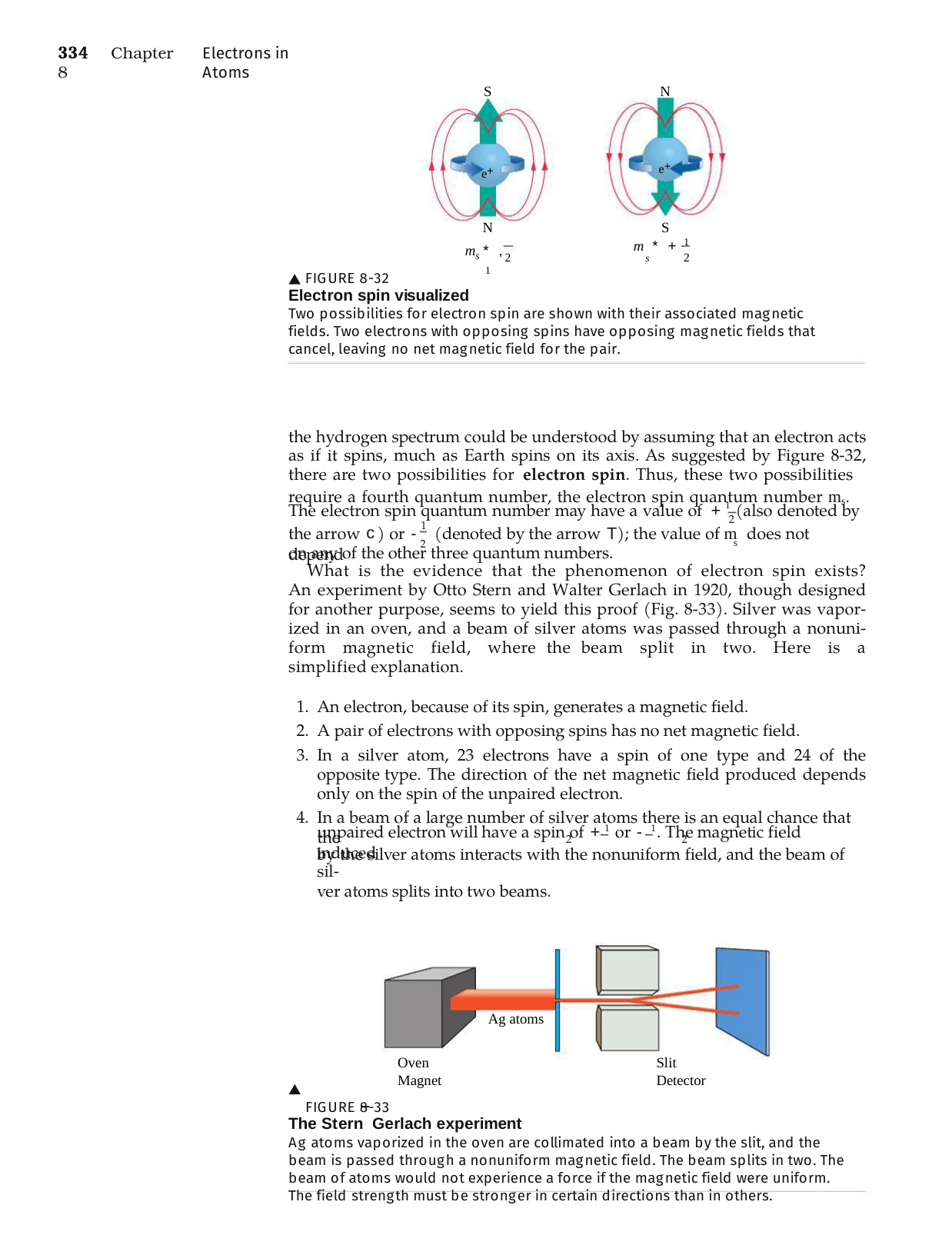

334	Chapter 8
Electrons in Atoms
S
N
e+
e+
N
ms * , 1
S
m  * + 1
2	s 	2
 FIGURE 8-32
Electron spin visualized
Two possibilities for electron spin are shown with their associated magnetic fields. Two electrons with opposing spins have opposing magnetic fields that cancel, leaving no net magnetic field for the pair.

the hydrogen spectrum could be understood by assuming that an electron acts as if it spins, much as Earth spins on its axis. As suggested by Figure 8-32, there are two possibilities for  electron spin. Thus, these two possibilities
require a fourth quantum number, the electron spin quantum number ms.
The electron spin quantum number may have a value of  + 1  (also denoted by
2
1
c
the arrow    ) or -   (denoted by the arrow T); the value of m  does not depend
2	s
on any of the other three quantum numbers.
What  is  the  evidence  that  the  phenomenon  of  electron  spin  exists? An experiment by Otto Stern and Walter Gerlach in 1920, though designed for another purpose, seems to yield this proof (Fig. 8-33). Silver was vapor- ized in an oven, and a beam of silver atoms was passed through a nonuni- form  magnetic  field,  where the beam  split  in  two.  Here  is  a simplified explanation.
An electron, because of its spin, generates a magnetic field.
A pair of electrons with opposing spins has no net magnetic field.
In a silver atom, 23 electrons have a spin of one type and 24 of the opposite type. The direction of the net magnetic field produced depends only on the spin of the unpaired electron.
In a beam of a large number of silver atoms there is an equal chance that the
unpaired electron will have a spin of + 1  or - 1. The magnetic field induced
2	2
by the silver atoms interacts with the nonuniform field, and the beam of sil-
ver atoms splits into two beams.
Ag atoms

Oven	Slit	Magnet	Detector
 FIGURE 8-33
The Stern  Gerlach experiment
Ag atoms vaporized in the oven are collimated into a beam by the slit, and the beam is passed through a nonuniform magnetic field. The beam splits in two. The beam of atoms would not experience a force if the magnetic field were uniform. The field strength must be stronger in certain directions than in others.